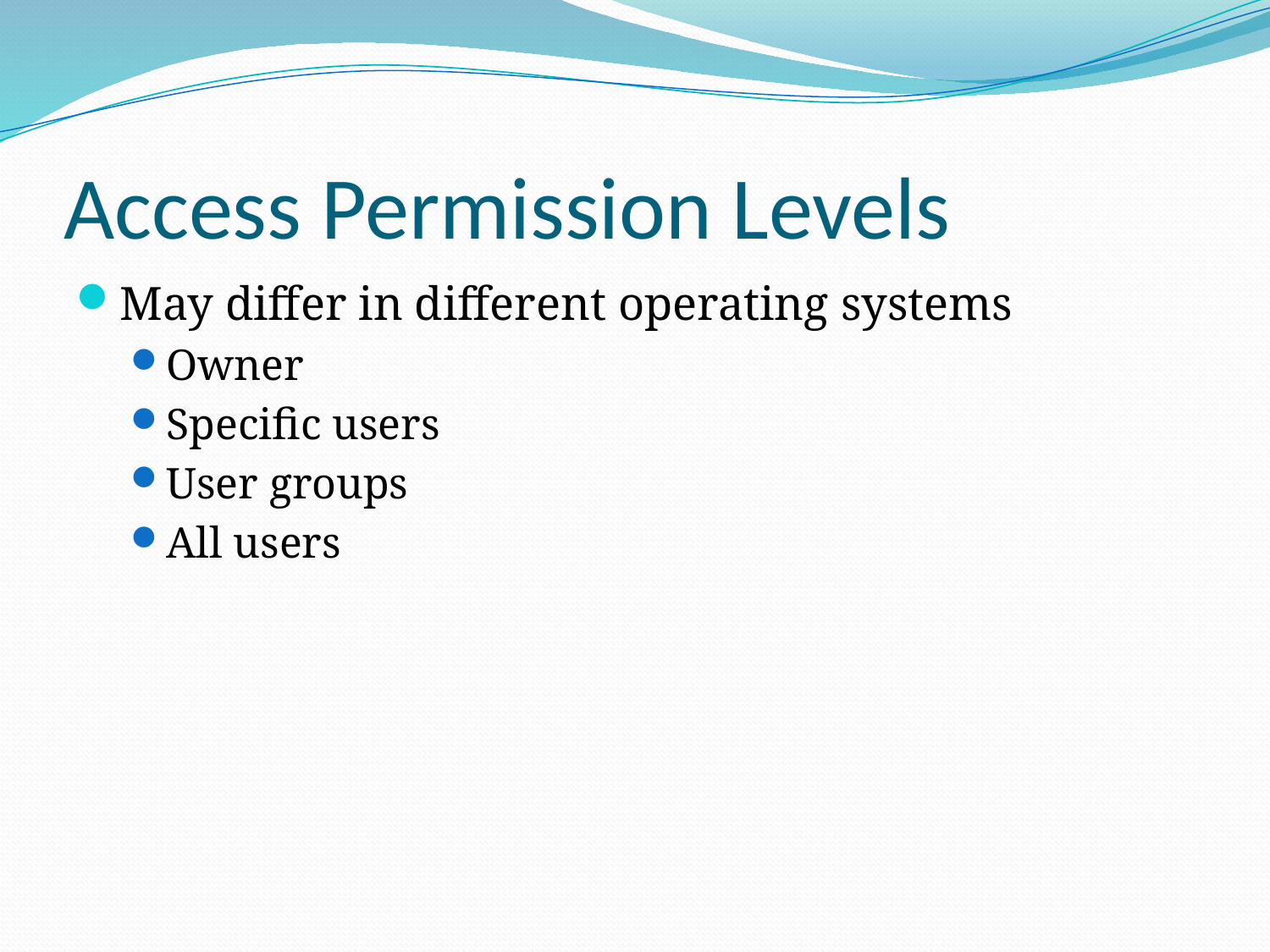

# Access Permission Levels
May differ in different operating systems
Owner
Specific users
User groups
All users